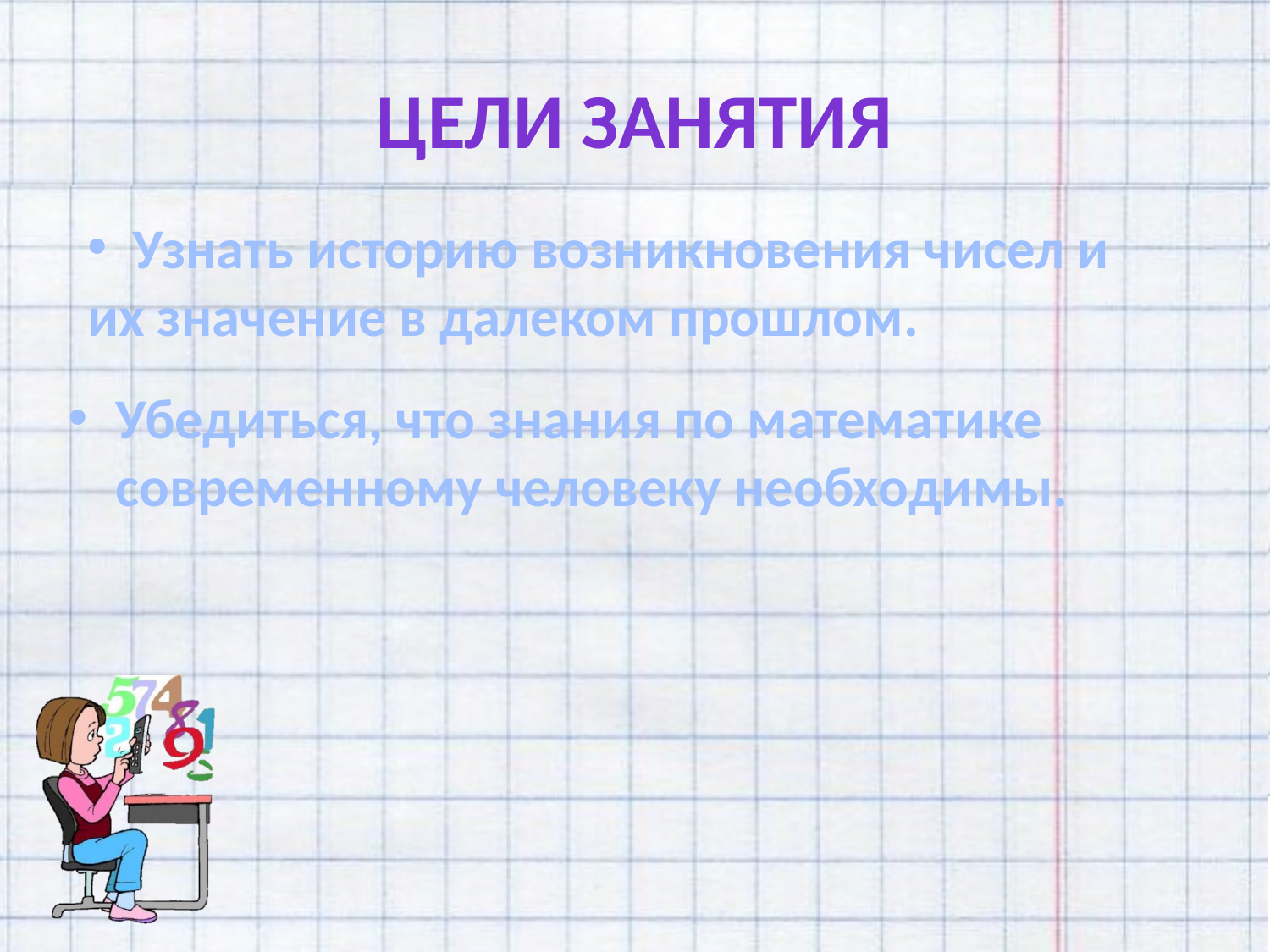

# Цели занятия
  Узнать историю возникновения чисел и их значение в далеком прошлом.
Убедиться, что знания по математике современному человеку необходимы.